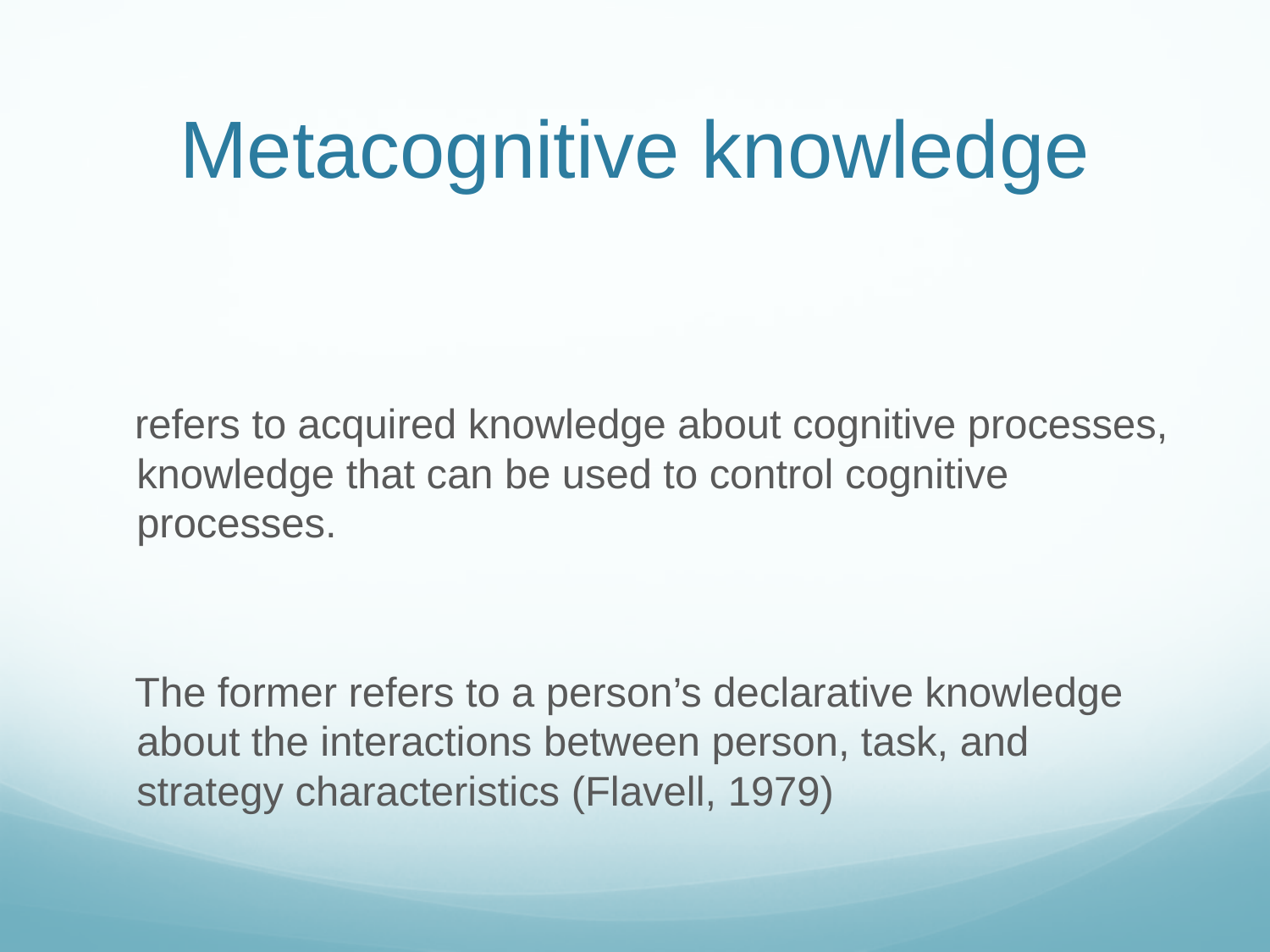

# Metacognitive knowledge

    refers to acquired knowledge about cognitive processes, knowledge that can be used to control cognitive processes.

    The former refers to a person’s declarative knowledge about the interactions between person, task, and strategy characteristics (Flavell, 1979)